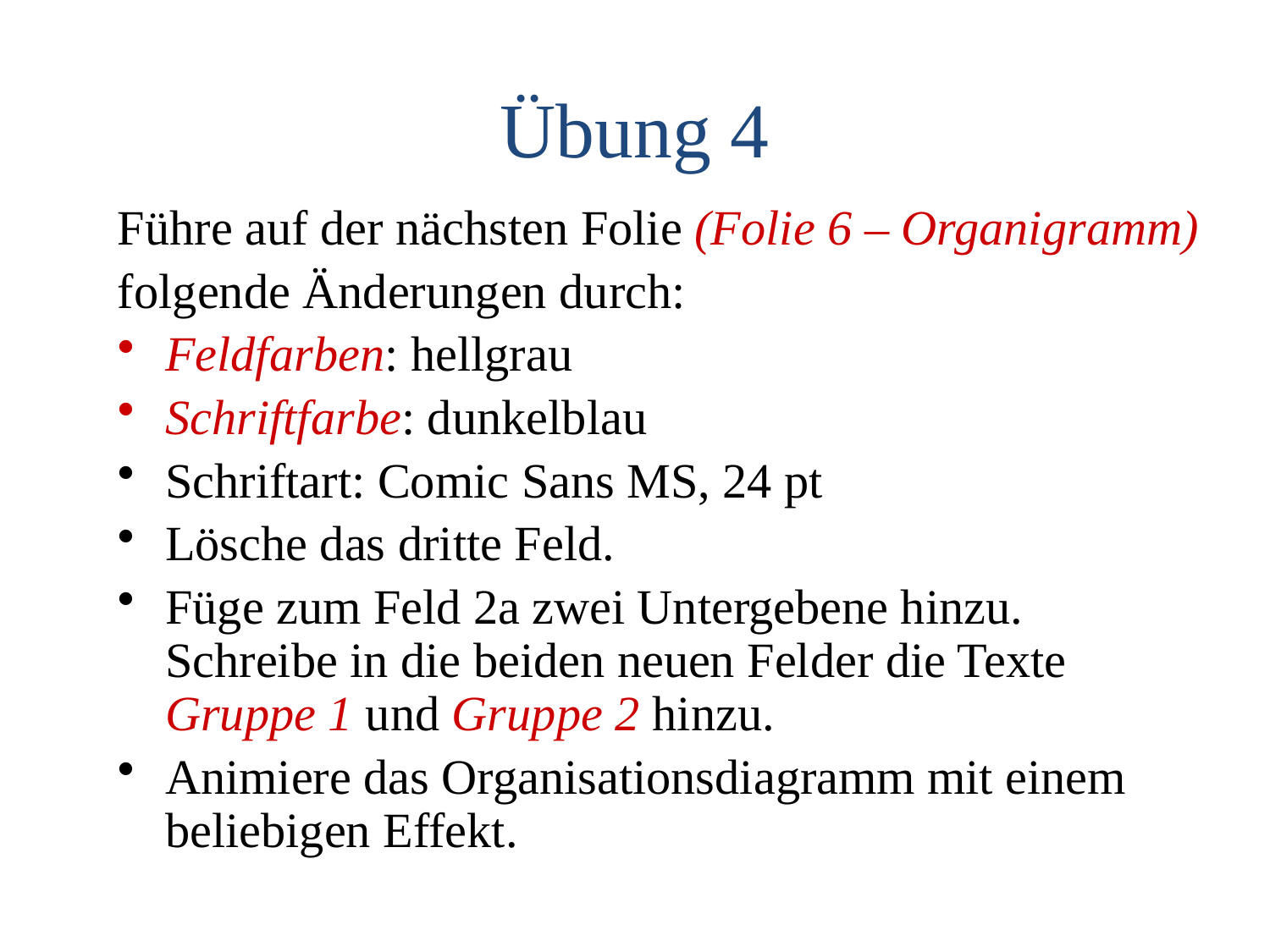

# Übung 4
Führe auf der nächsten Folie (Folie 6 – Organigramm)
folgende Änderungen durch:
Feldfarben: hellgrau
Schriftfarbe: dunkelblau
Schriftart: Comic Sans MS, 24 pt
Lösche das dritte Feld.
Füge zum Feld 2a zwei Untergebene hinzu. Schreibe in die beiden neuen Felder die Texte Gruppe 1 und Gruppe 2 hinzu.
Animiere das Organisationsdiagramm mit einem beliebigen Effekt.